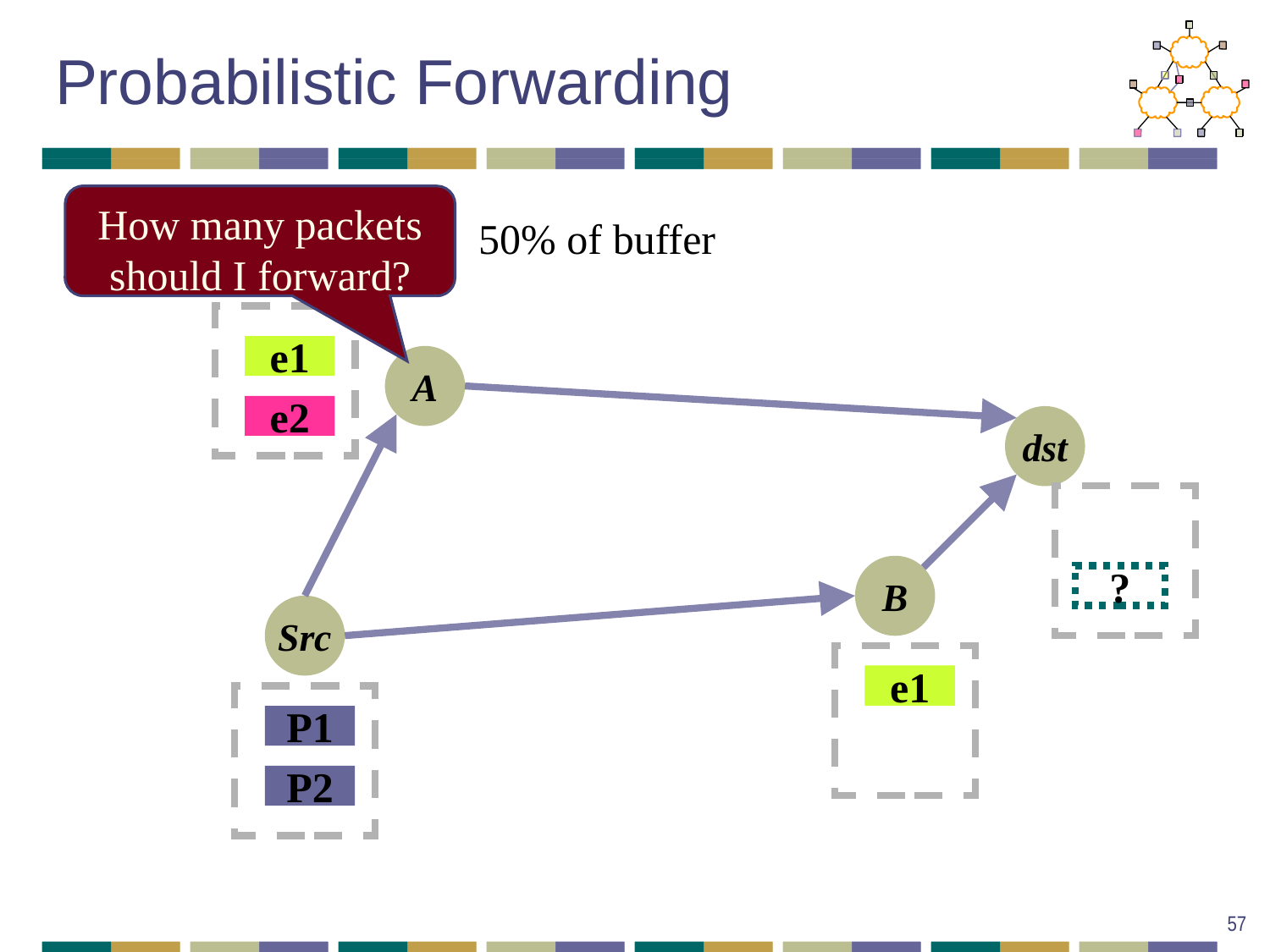

# Probabilistic Forwarding
How many packets should I forward?
50% of buffer

e1
A
e2
dst

B
?
Src

e1
e1
e1

P1
P2
57